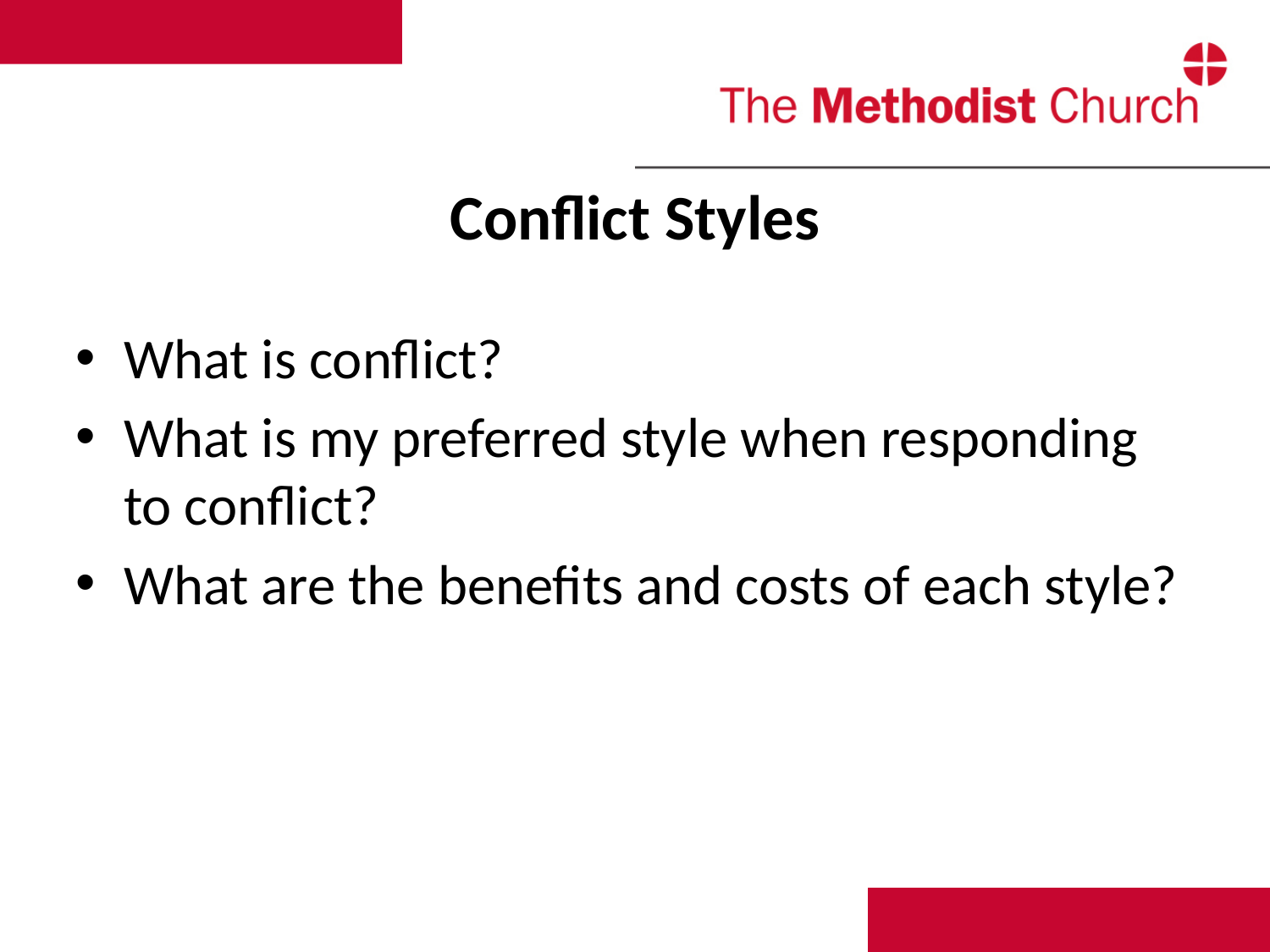

# Conflict Styles
What is conflict?
What is my preferred style when responding to conflict?
What are the benefits and costs of each style?